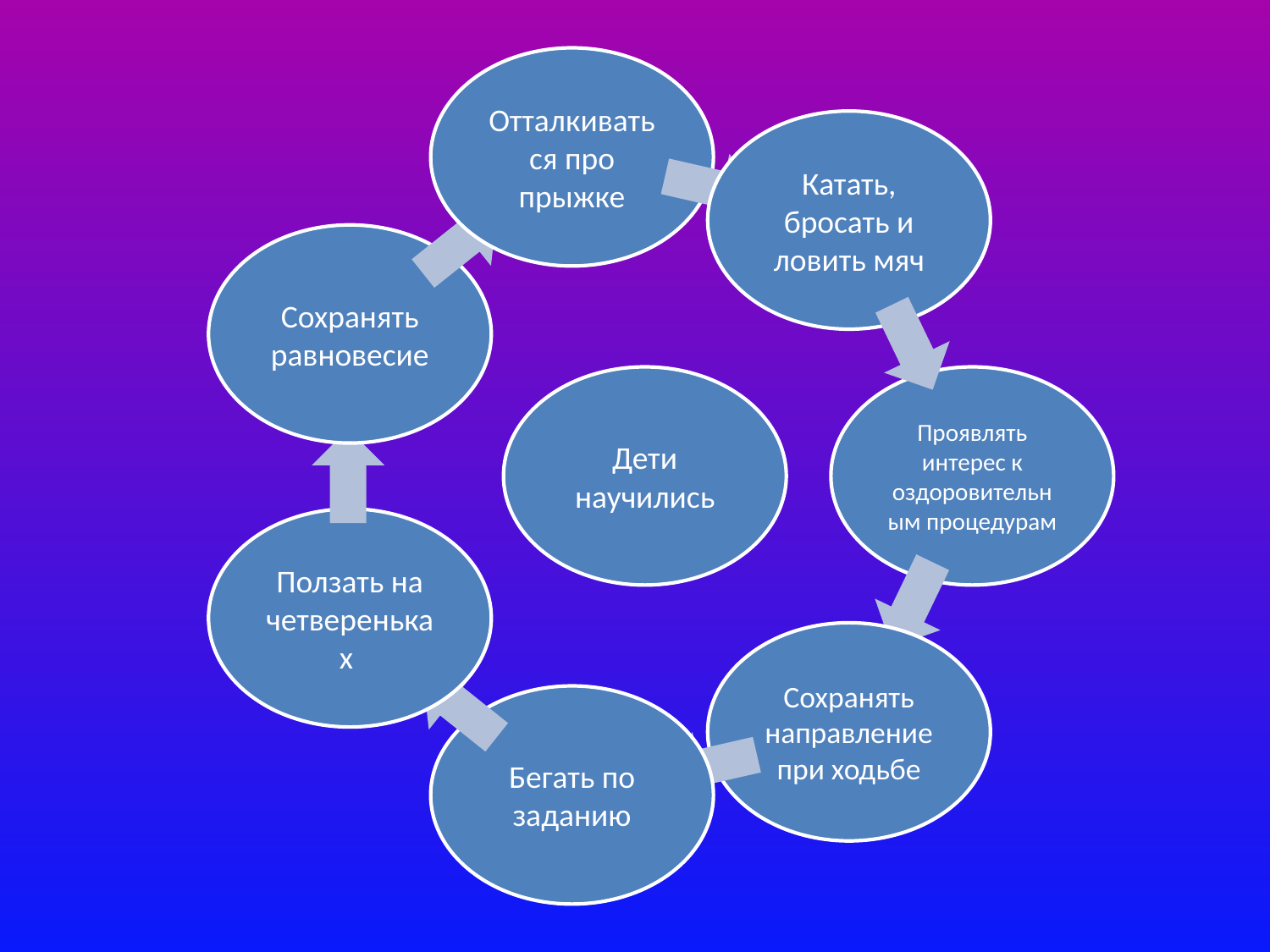

Дети научились
Проявлять интерес к оздоровительным процедурам
Сохранять направление при ходьбе
Бегать по заданию
Ползать на четвереньках
Сохранять равновесие
Отталкиваться про прыжке
Катать, бросать и ловить мяч